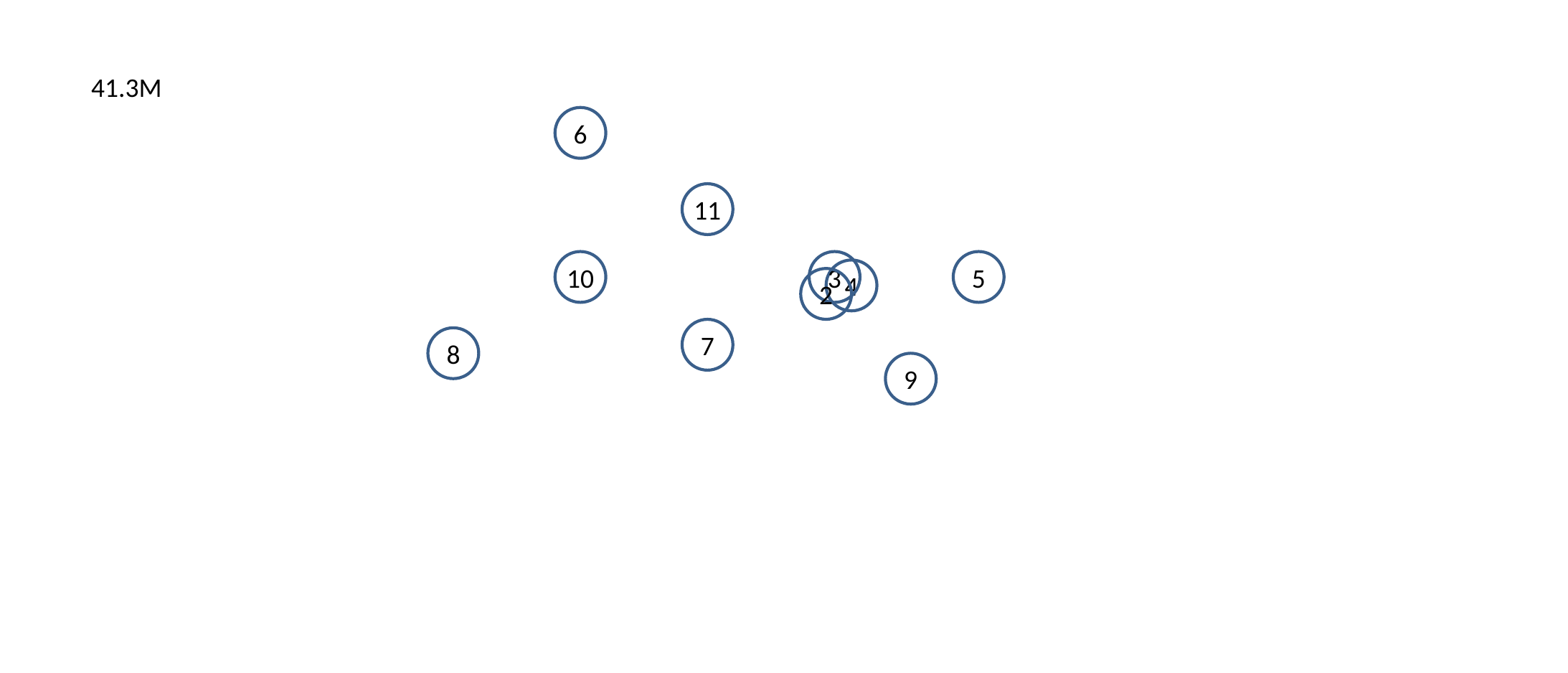

41.3M
6
11
10
3
5
4
2
7
8
9